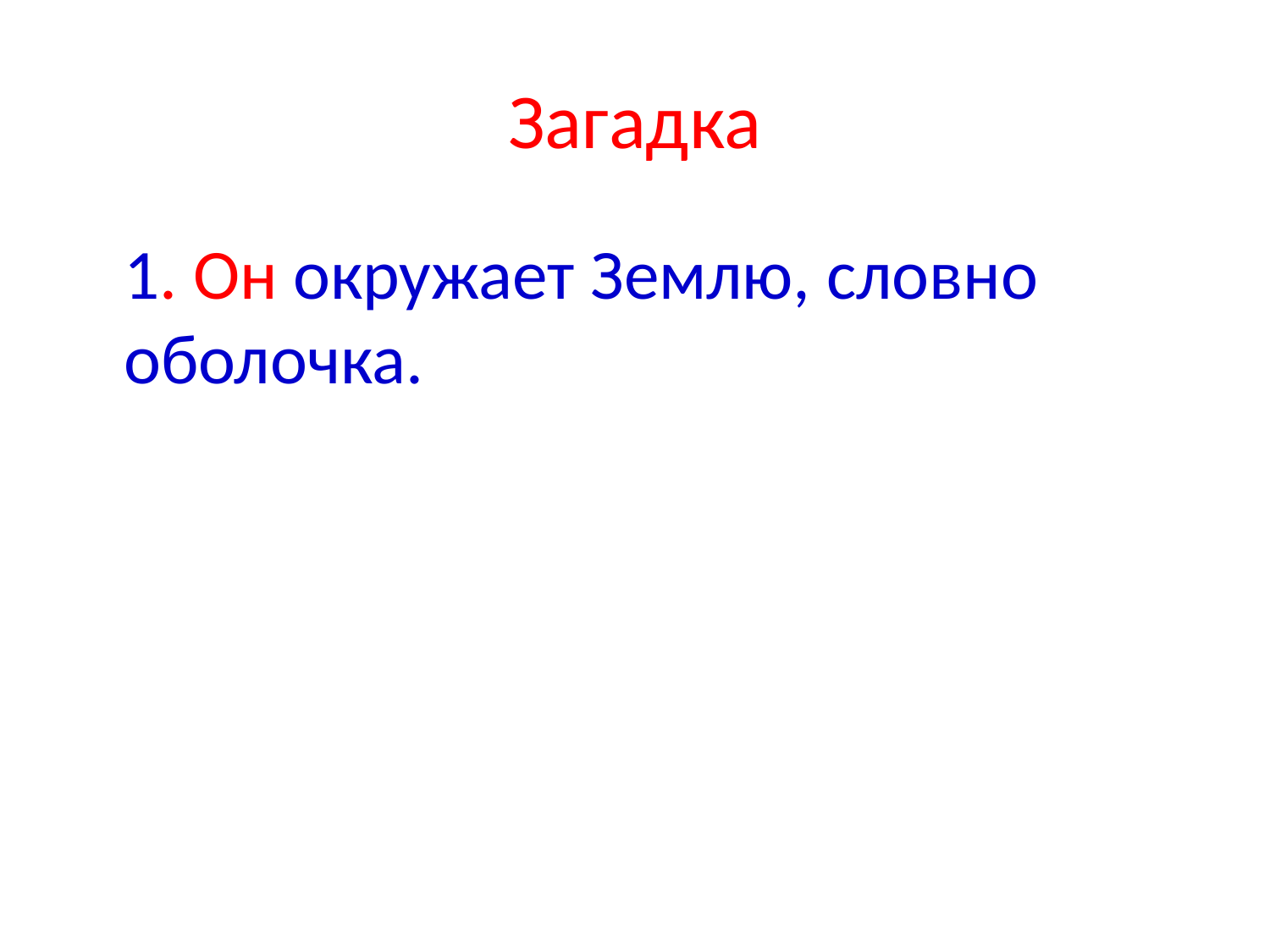

# Загадка
   1. Он окружает Землю, словно оболочка.